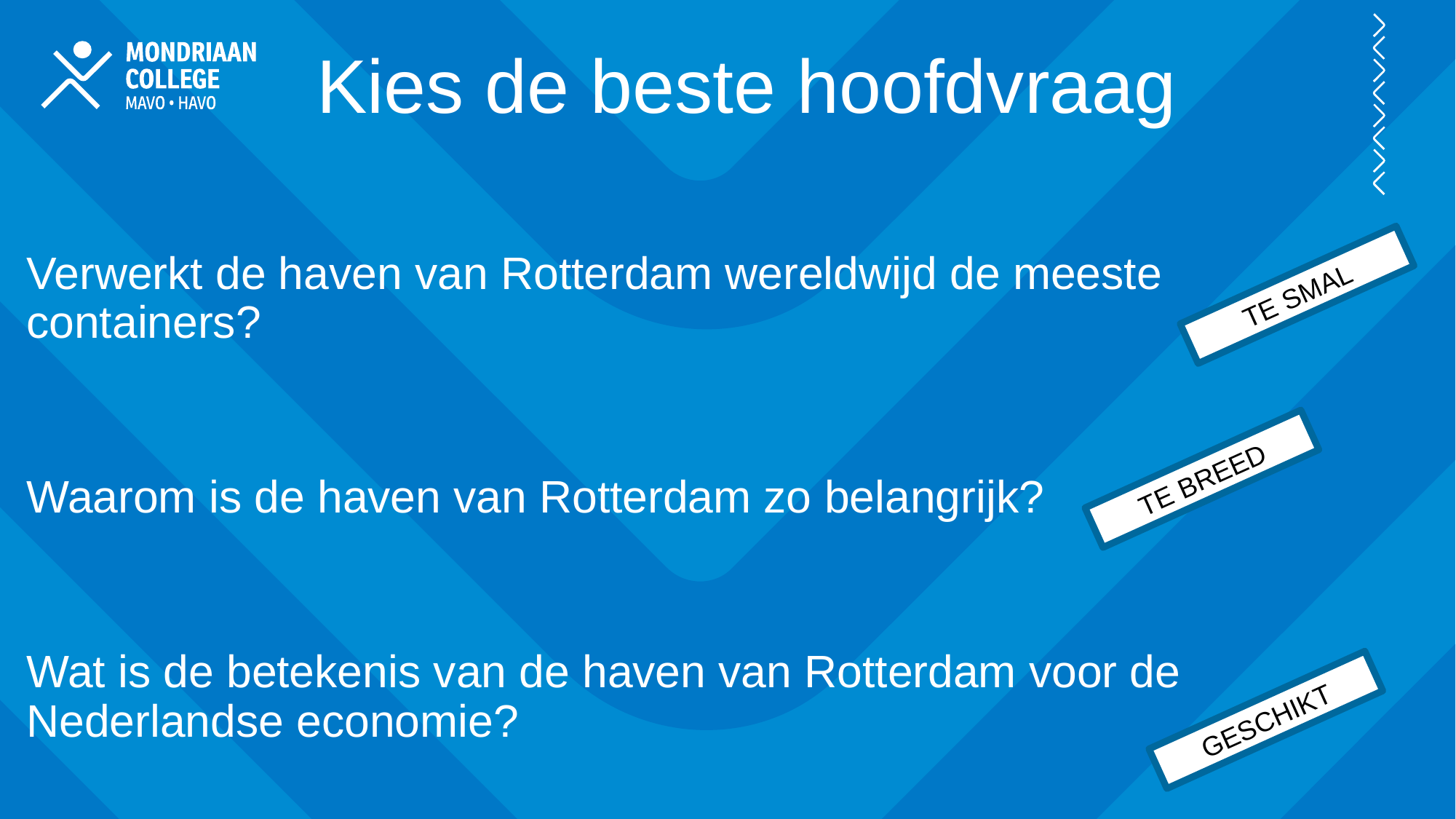

Kies de beste hoofdvraag

Verwerkt de haven van Rotterdam wereldwijd de meeste containers?

Waarom is de haven van Rotterdam zo belangrijk?

Wat is de betekenis van de haven van Rotterdam voor de Nederlandse economie?

TE SMAL
TE BREED
GESCHIKT